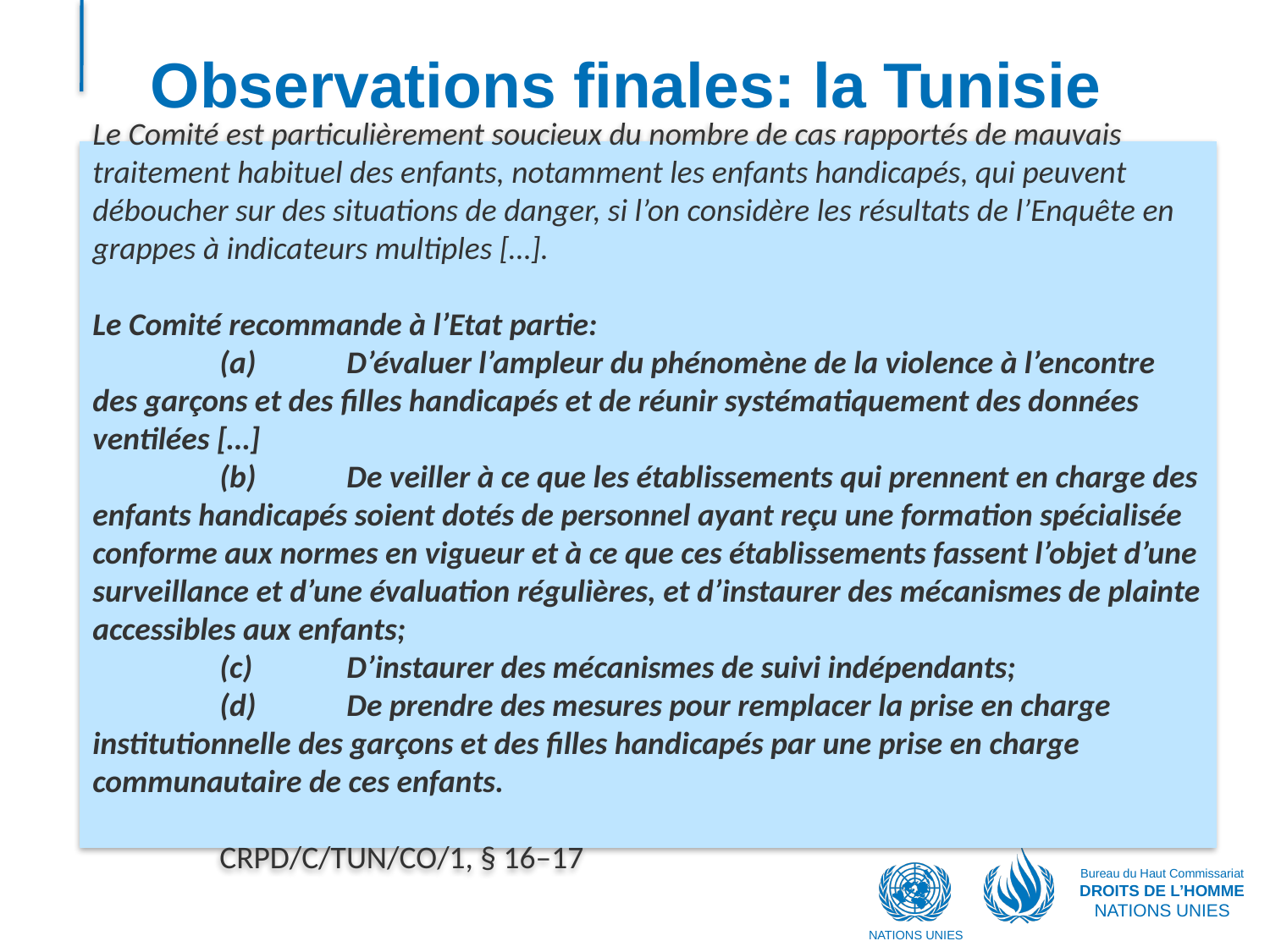

# Observations finales: la Tunisie
Le Comité est particulièrement soucieux du nombre de cas rapportés de mauvais traitement habituel des enfants, notamment les enfants handicapés, qui peuvent déboucher sur des situations de danger, si l’on considère les résultats de l’Enquête en grappes à indicateurs multiples […].

Le Comité recommande à l’Etat partie:
	(a)	D’évaluer l’ampleur du phénomène de la violence à l’encontre des garçons et des filles handicapés et de réunir systématiquement des données ventilées […]
	(b)	De veiller à ce que les établissements qui prennent en charge des enfants handicapés soient dotés de personnel ayant reçu une formation spécialisée conforme aux normes en vigueur et à ce que ces établissements fassent l’objet d’une surveillance et d’une évaluation régulières, et d’instaurer des mécanismes de plainte accessibles aux enfants;
	(c)	D’instaurer des mécanismes de suivi indépendants;
	(d)	De prendre des mesures pour remplacer la prise en charge institutionnelle des garçons et des filles handicapés par une prise en charge communautaire de ces enfants.
									CRPD/C/TUN/CO/1, § 16–17

Bureau du Haut Commissariat
DROITS DE L’HOMME
NATIONS UNIES
NATIONS UNIES